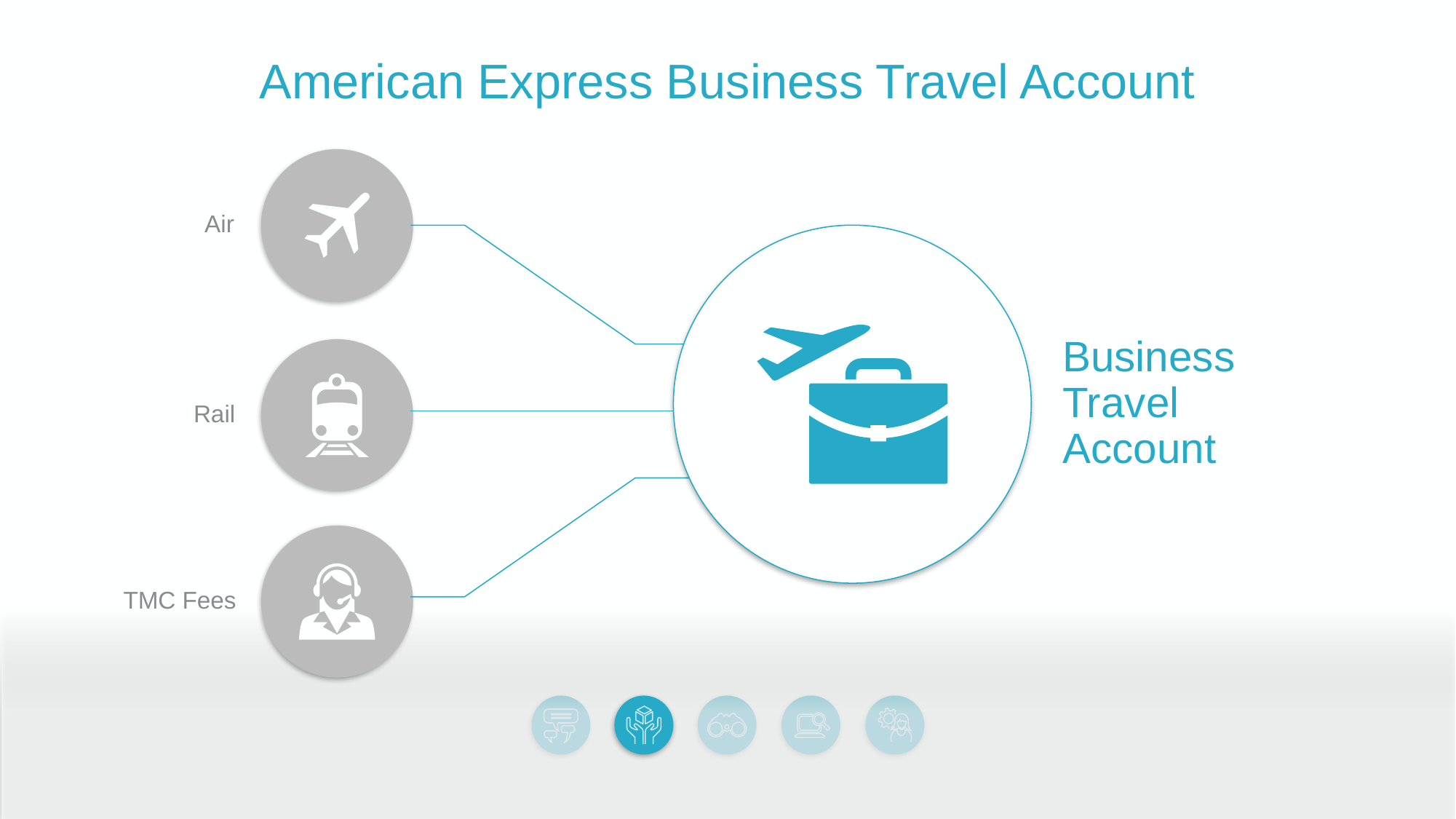

American Express Business Travel Account

Air

Business
Travel
Account

Rail

TMC Fees